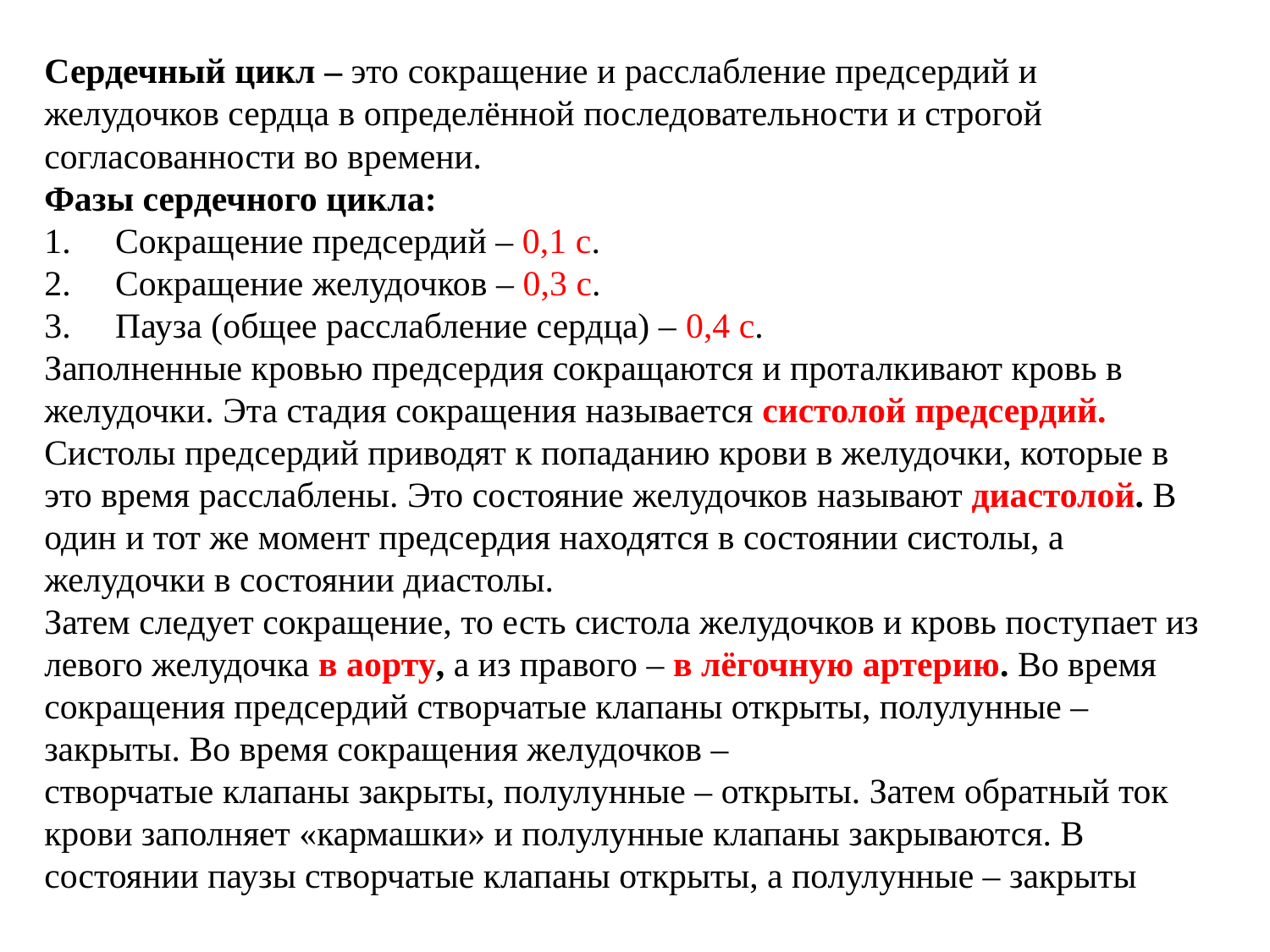

Сердечный цикл – это сокращение и расслабление предсердий и желудочков сердца в определённой последовательности и строгой согласованности во времени.
Фазы сердечного цикла:
1.     Сокращение предсердий – 0,1 с.
2.     Сокращение желудочков – 0,3 с.
3.     Пауза (общее расслабление сердца) – 0,4 с.
Заполненные кровью предсердия сокращаются и проталкивают кровь в желудочки. Эта стадия сокращения называется систолой предсердий. Систолы предсердий приводят к попаданию крови в желудочки, которые в это время расслаблены. Это состояние желудочков называют диастолой. В один и тот же момент предсердия находятся в состоянии систолы, а желудочки в состоянии диастолы.
Затем следует сокращение, то есть систола желудочков и кровь поступает из левого желудочка в аорту, а из правого – в лёгочную артерию. Во время сокращения предсердий створчатые клапаны открыты, полулунные – закрыты. Во время сокращения желудочков –
створчатые клапаны закрыты, полулунные – открыты. Затем обратный ток крови заполняет «кармашки» и полулунные клапаны закрываются. В состоянии паузы створчатые клапаны открыты, а полулунные – закрыты